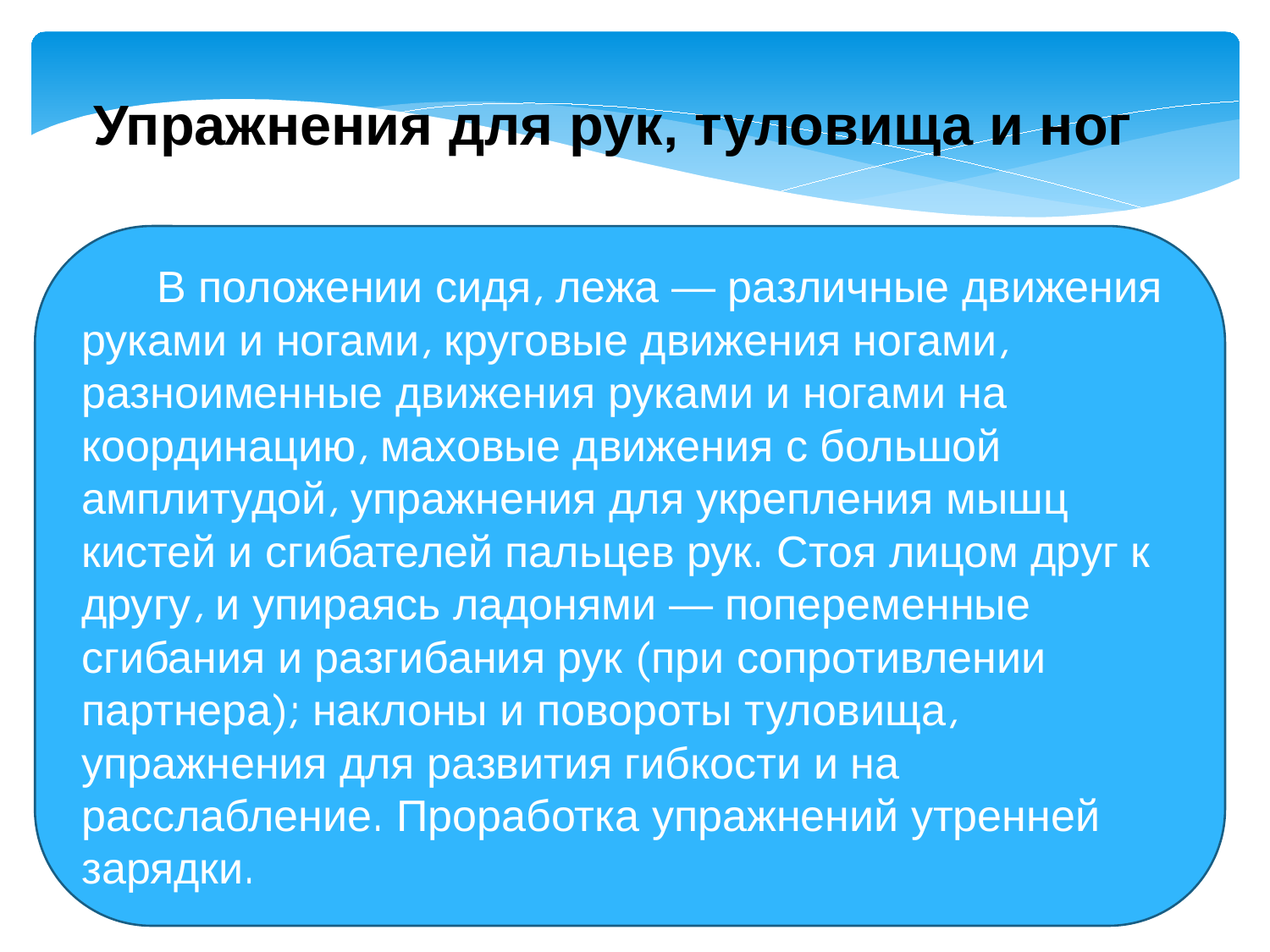

Упражнения для рук, туловища и ног
В положении сидя, лежа — различные движения руками и ногами, круговые движения ногами, разноименные движения руками и ногами на координацию, маховые движения с большой амплитудой, упражнения для укрепления мышц кистей и сгибателей пальцев рук. Стоя лицом друг к другу, и упираясь ладонями — попеременные сгибания и разгибания рук (при сопротивлении партнера); наклоны и повороты туловища, упражнения для развития гибкости и на расслабление. Проработка упражнений утренней зарядки.